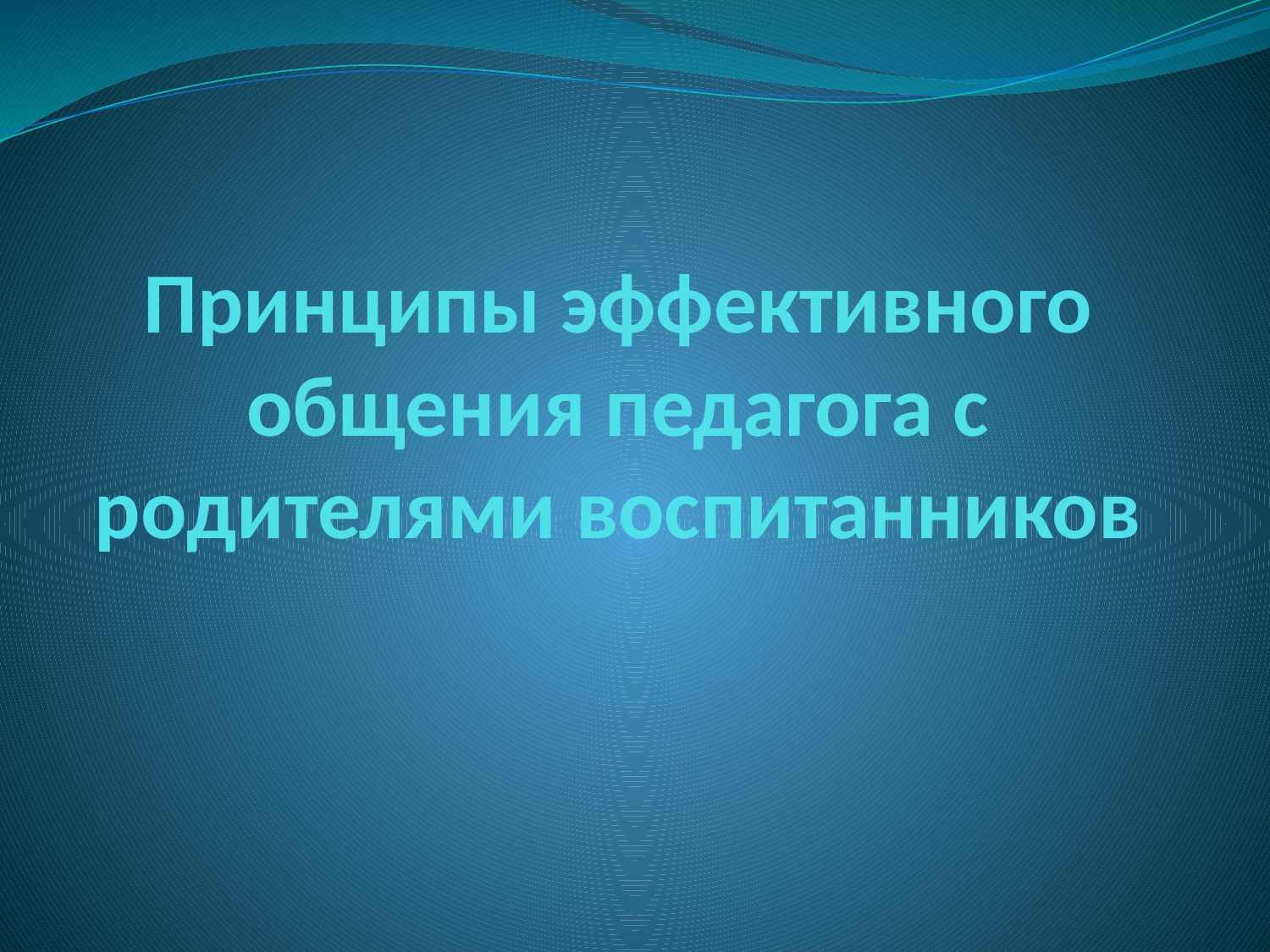

# Принципы эффективного общения педагога с родителями воспитанников